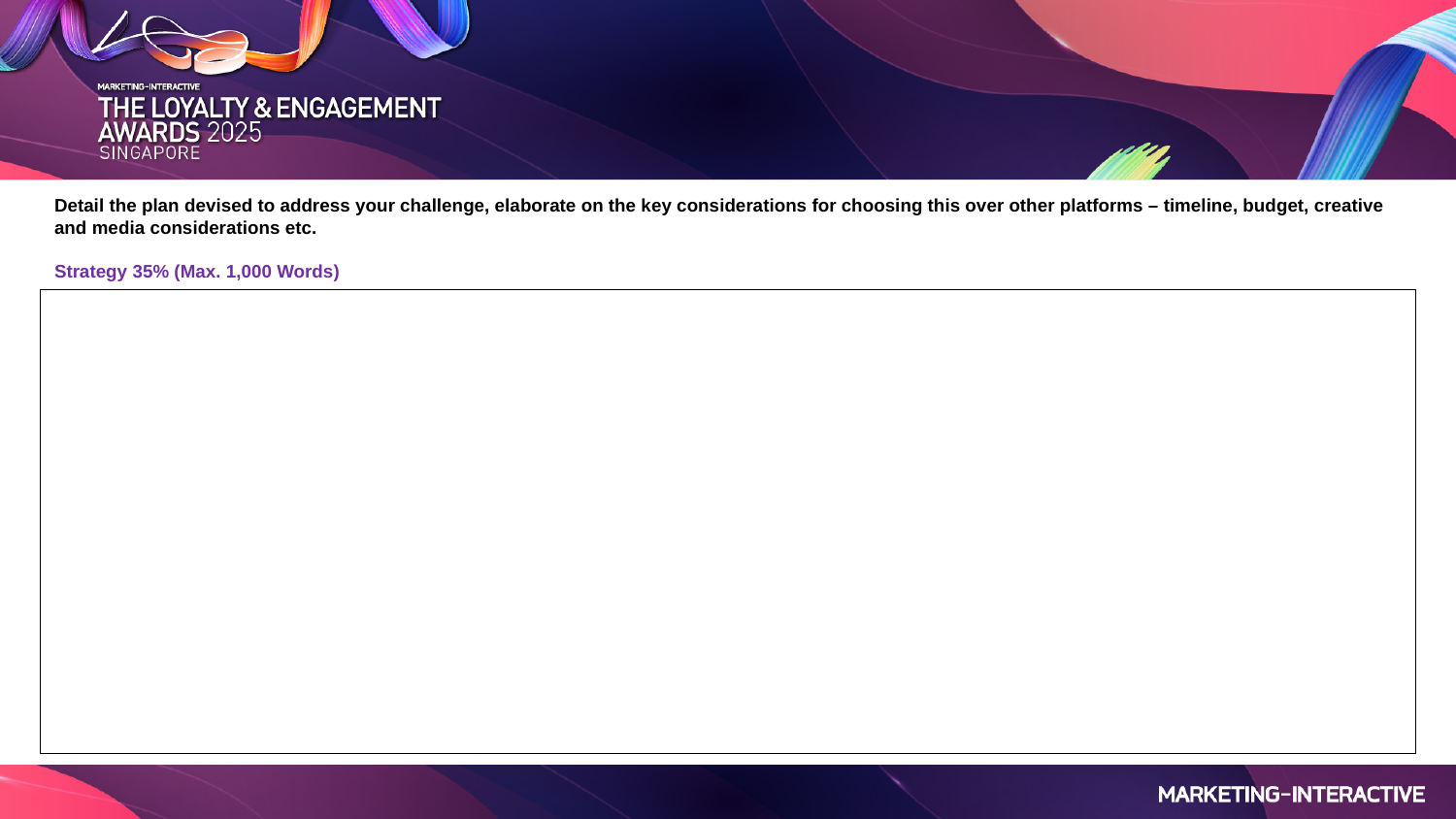

Detail the plan devised to address your challenge, elaborate on the key considerations for choosing this over other platforms – timeline, budget, creative and media considerations etc.
Strategy 35% (Max. 1,000 Words)